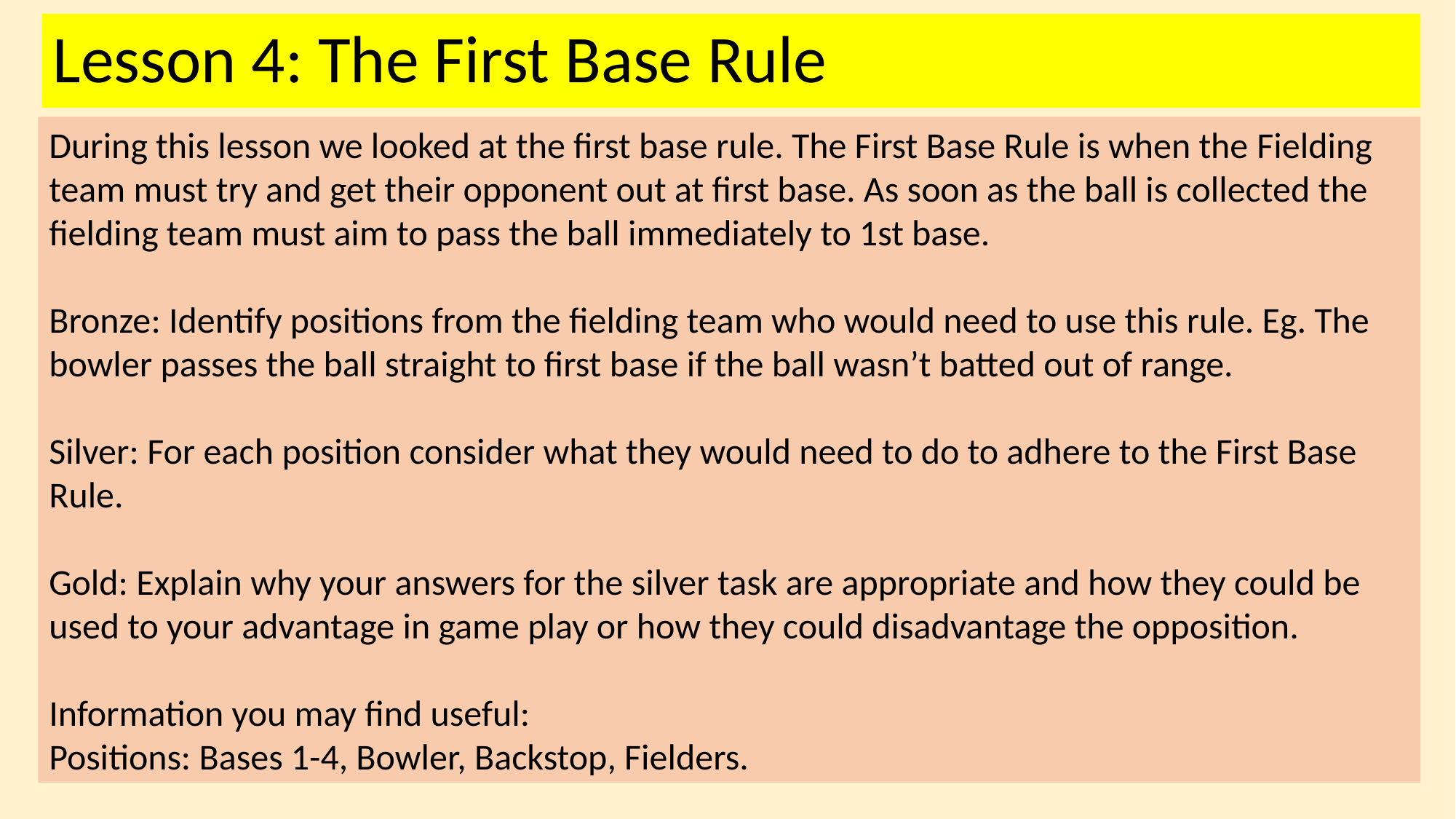

Lesson 4: The First Base Rule
During this lesson we looked at the first base rule. The First Base Rule is when the Fielding team must try and get their opponent out at first base. As soon as the ball is collected the fielding team must aim to pass the ball immediately to 1st base.

Bronze: Identify positions from the fielding team who would need to use this rule. Eg. The bowler passes the ball straight to first base if the ball wasn’t batted out of range.

Silver: For each position consider what they would need to do to adhere to the First Base Rule.

Gold: Explain why your answers for the silver task are appropriate and how they could be used to your advantage in game play or how they could disadvantage the opposition.

Information you may find useful:
Positions: Bases 1-4, Bowler, Backstop, Fielders.